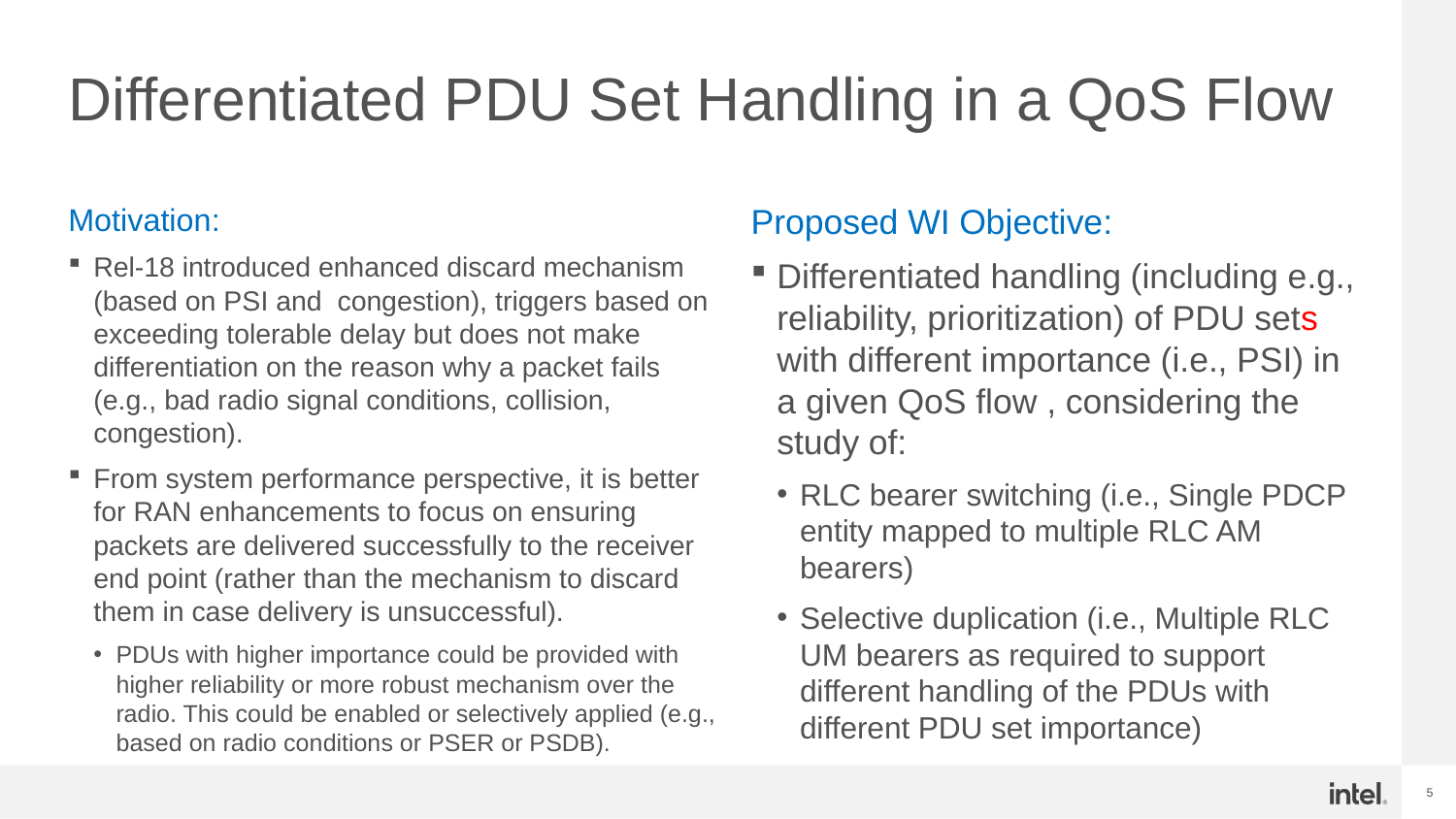

# Differentiated PDU Set Handling in a QoS Flow
Motivation:
Rel-18 introduced enhanced discard mechanism (based on PSI and  congestion), triggers based on exceeding tolerable delay but does not make differentiation on the reason why a packet fails (e.g., bad radio signal conditions, collision, congestion).
From system performance perspective, it is better for RAN enhancements to focus on ensuring packets are delivered successfully to the receiver end point (rather than the mechanism to discard them in case delivery is unsuccessful).
PDUs with higher importance could be provided with higher reliability or more robust mechanism over the radio. This could be enabled or selectively applied (e.g., based on radio conditions or PSER or PSDB).
Proposed WI Objective:
Differentiated handling (including e.g., reliability, prioritization) of PDU sets with different importance (i.e., PSI) in a given QoS flow , considering the study of:
RLC bearer switching (i.e., Single PDCP entity mapped to multiple RLC AM bearers)
Selective duplication (i.e., Multiple RLC UM bearers as required to support different handling of the PDUs with different PDU set importance)